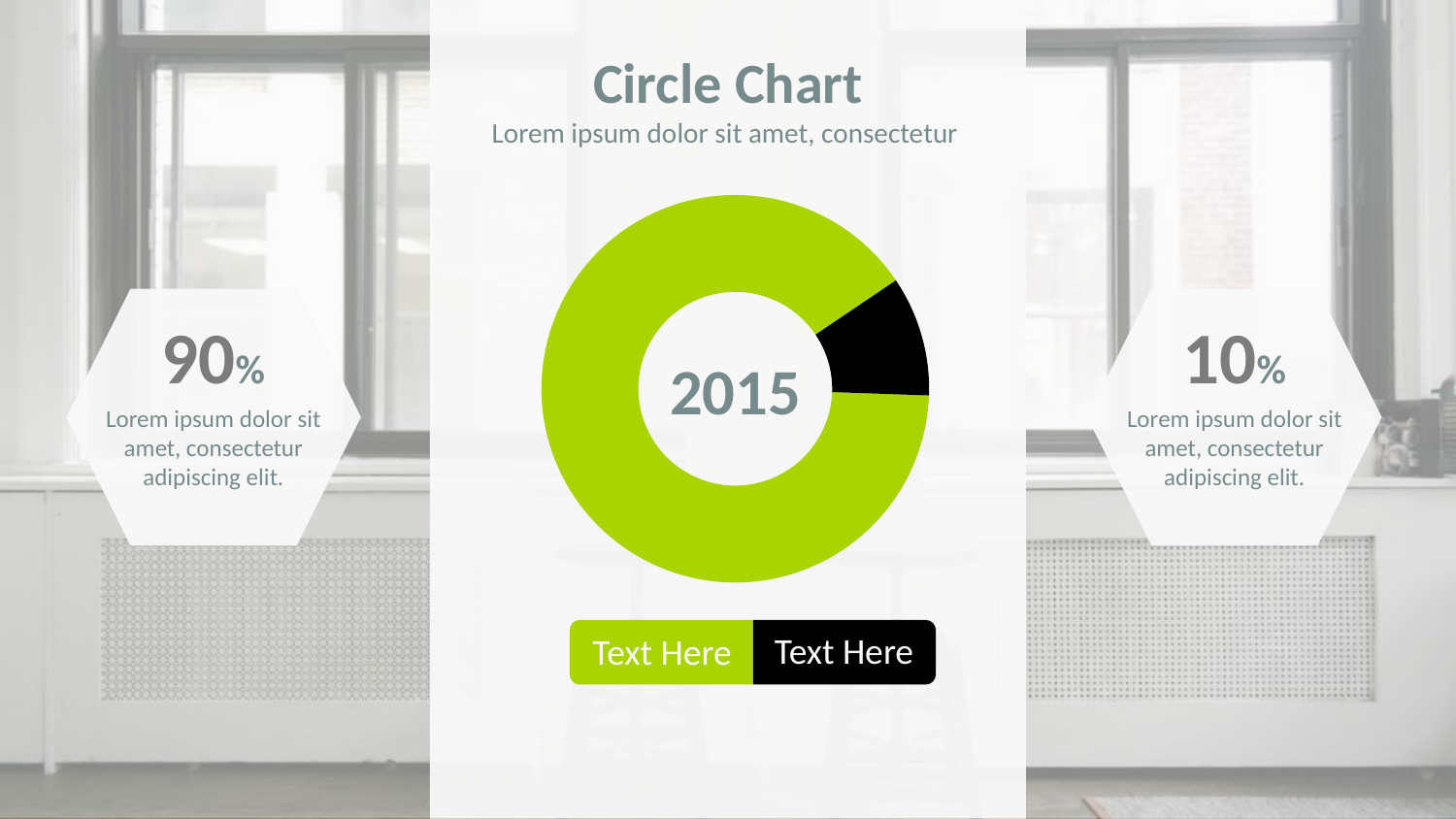

Circle Chart
Lorem ipsum dolor sit amet, consectetur

### Chart

| Category |  |
|---|---|
2015

90%
Lorem ipsum dolor sit amet, consectetur adipiscing elit.

10%
Lorem ipsum dolor sit amet, consectetur adipiscing elit.

Text Here
Text Here